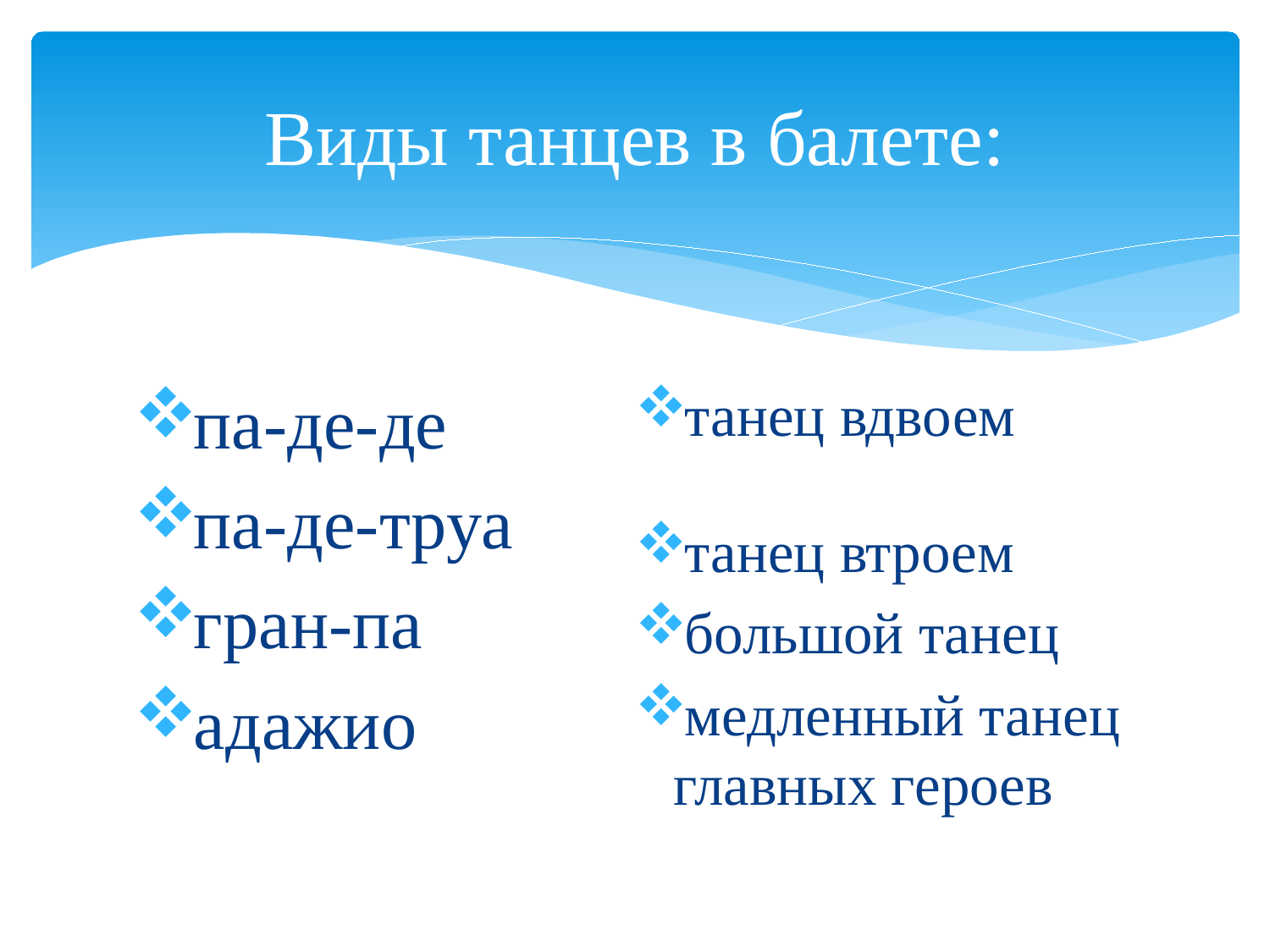

# Виды танцев в балете:
па-де-де
па-де-труа
гран-па
адажио

танец вдвоем

танец втроем
большой танец
медленный танец главных героев